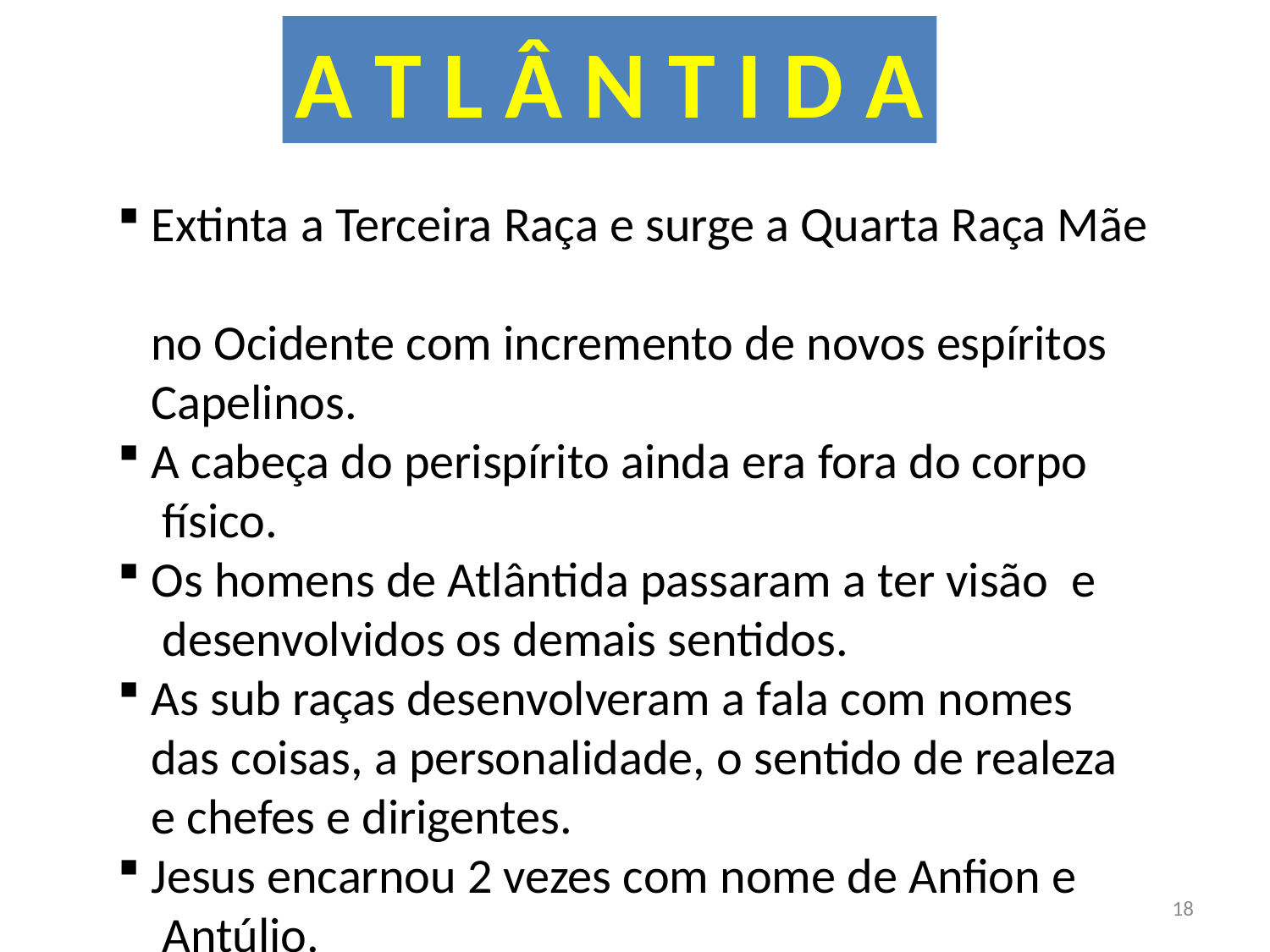

A T L Â N T I D A
 Extinta a Terceira Raça e surge a Quarta Raça Mãe
   no Ocidente com incremento de novos espíritos
   Capelinos.
 A cabeça do perispírito ainda era fora do corpo
    físico.
 Os homens de Atlântida passaram a ter visão  e
    desenvolvidos os demais sentidos.
 As sub raças desenvolveram a fala com nomes
   das coisas, a personalidade, o sentido de realeza
   e chefes e dirigentes.
 Jesus encarnou 2 vezes com nome de Anfion e
    Antúlio.
18